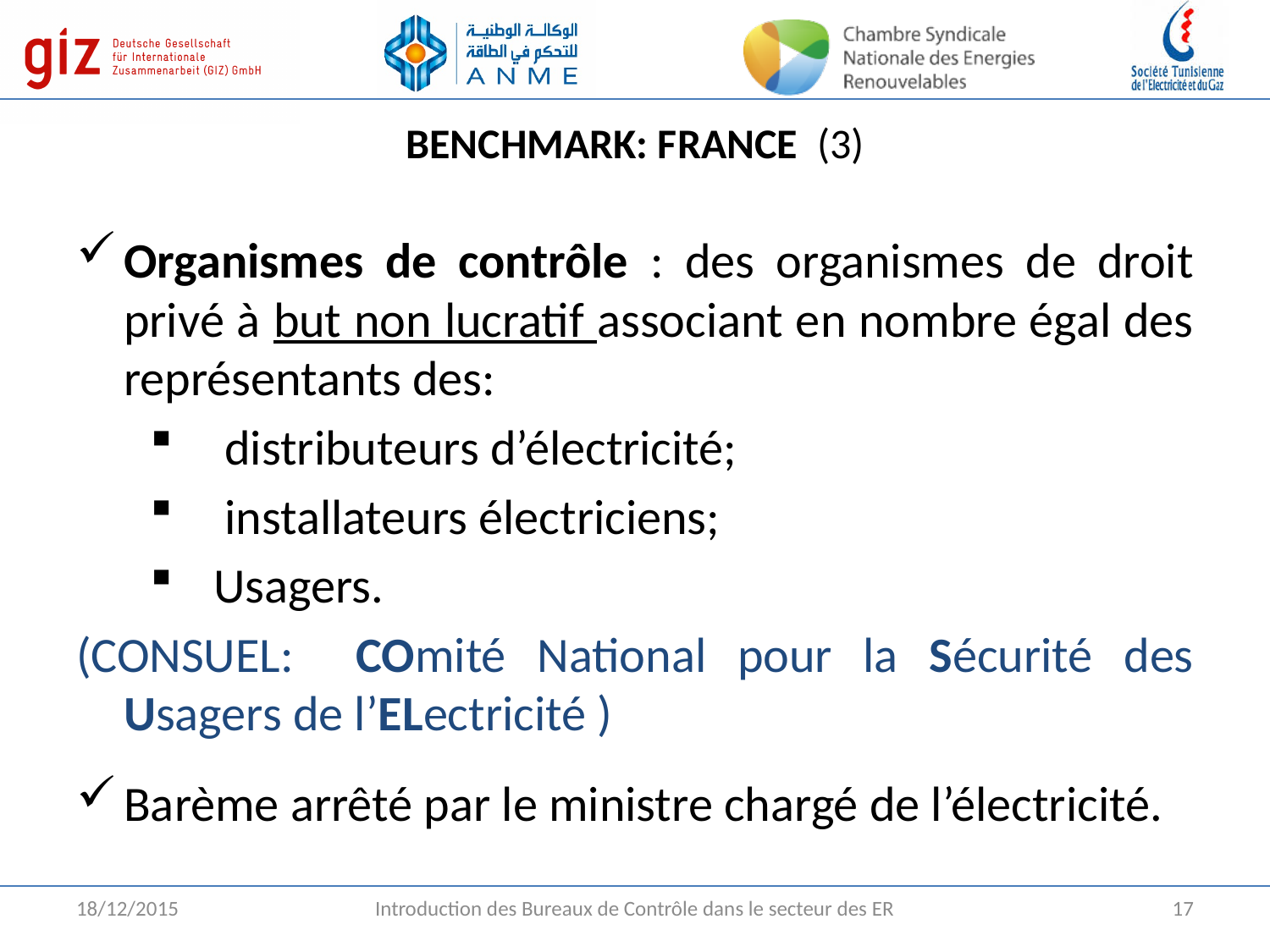

# BENCHMARK: FRANCE  (3)
Organismes de contrôle : des organismes de droit privé à but non lucratif associant en nombre égal des représentants des:
 distributeurs d’électricité;
 installateurs électriciens;
Usagers.
(CONSUEL:  COmité National pour la Sécurité des Usagers de l’ELectricité )
Barème arrêté par le ministre chargé de l’électricité.

18/12/2015
Introduction des Bureaux de Contrôle dans le secteur des ER
17